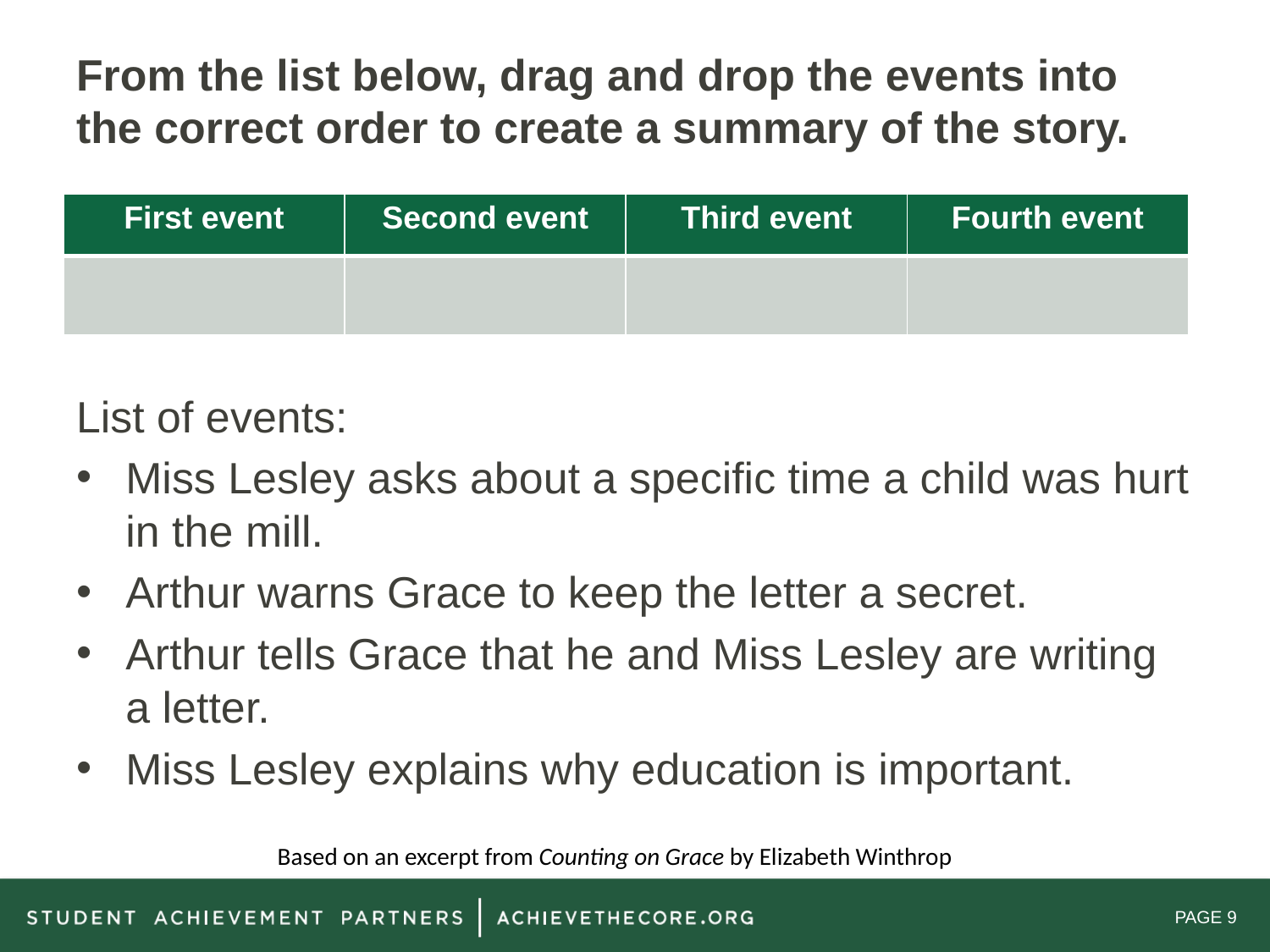

From the list below, drag and drop the events into the correct order to create a summary of the story.

List of events:
Miss Lesley asks about a specific time a child was hurt in the mill.
Arthur warns Grace to keep the letter a secret.
Arthur tells Grace that he and Miss Lesley are writing a letter.
Miss Lesley explains why education is important.

| First event | Second event | Third event | Fourth event |
| --- | --- | --- | --- |
|  |  |  |  |
Based on an excerpt from Counting on Grace by Elizabeth Winthrop